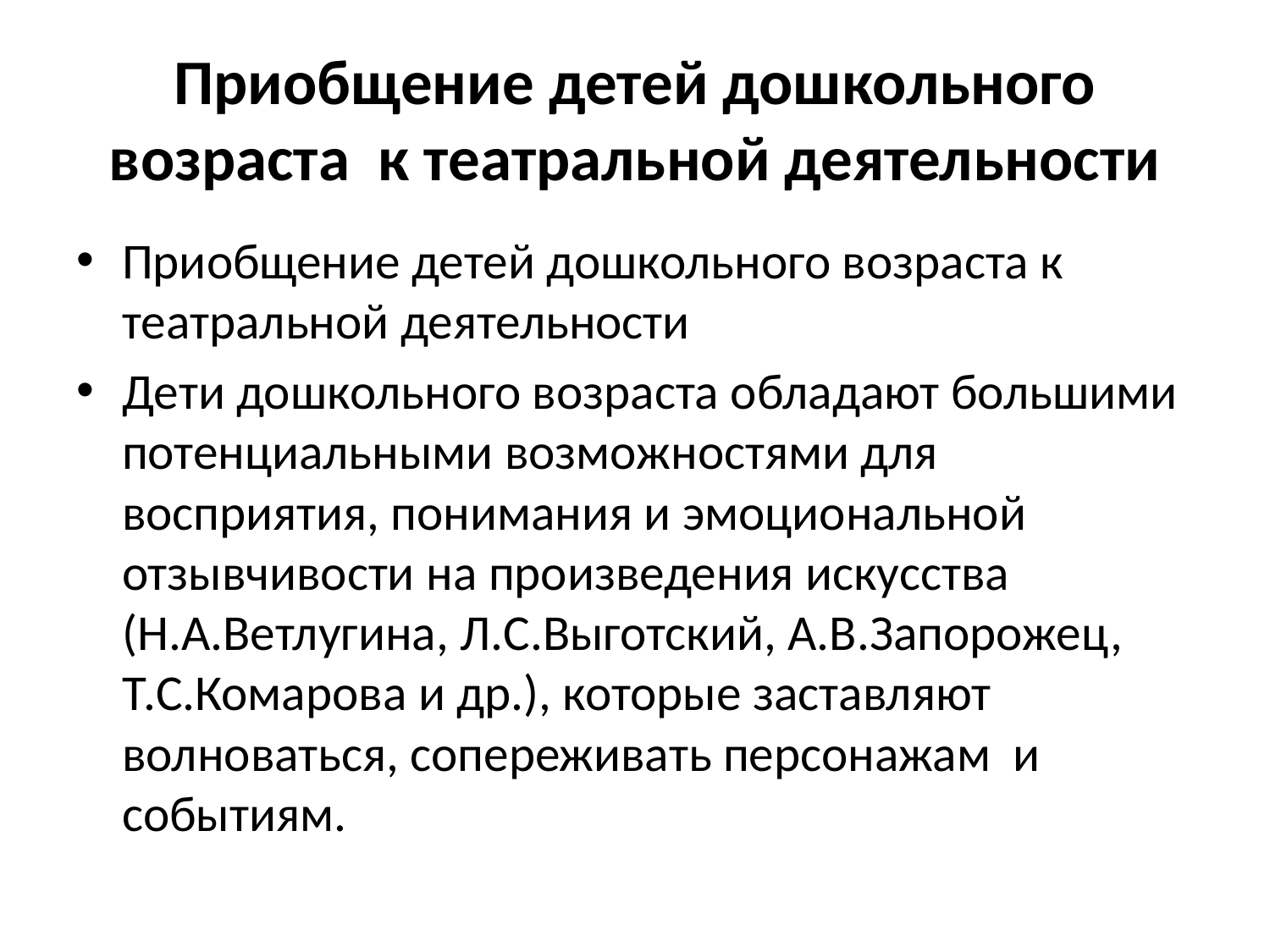

# Приобщение детей дошкольного возраста  к театральной деятельности

Приобщение детей дошкольного возраста к театральной деятельности
Дети дошкольного возраста обладают большими потенциальными возможностями для восприятия, понимания и эмоциональной отзывчивости на произведения искусства (Н.А.Ветлугина, Л.С.Выготский, А.В.Запорожец, Т.С.Комарова и др.), которые заставляют волноваться, сопереживать персонажам  и событиям.